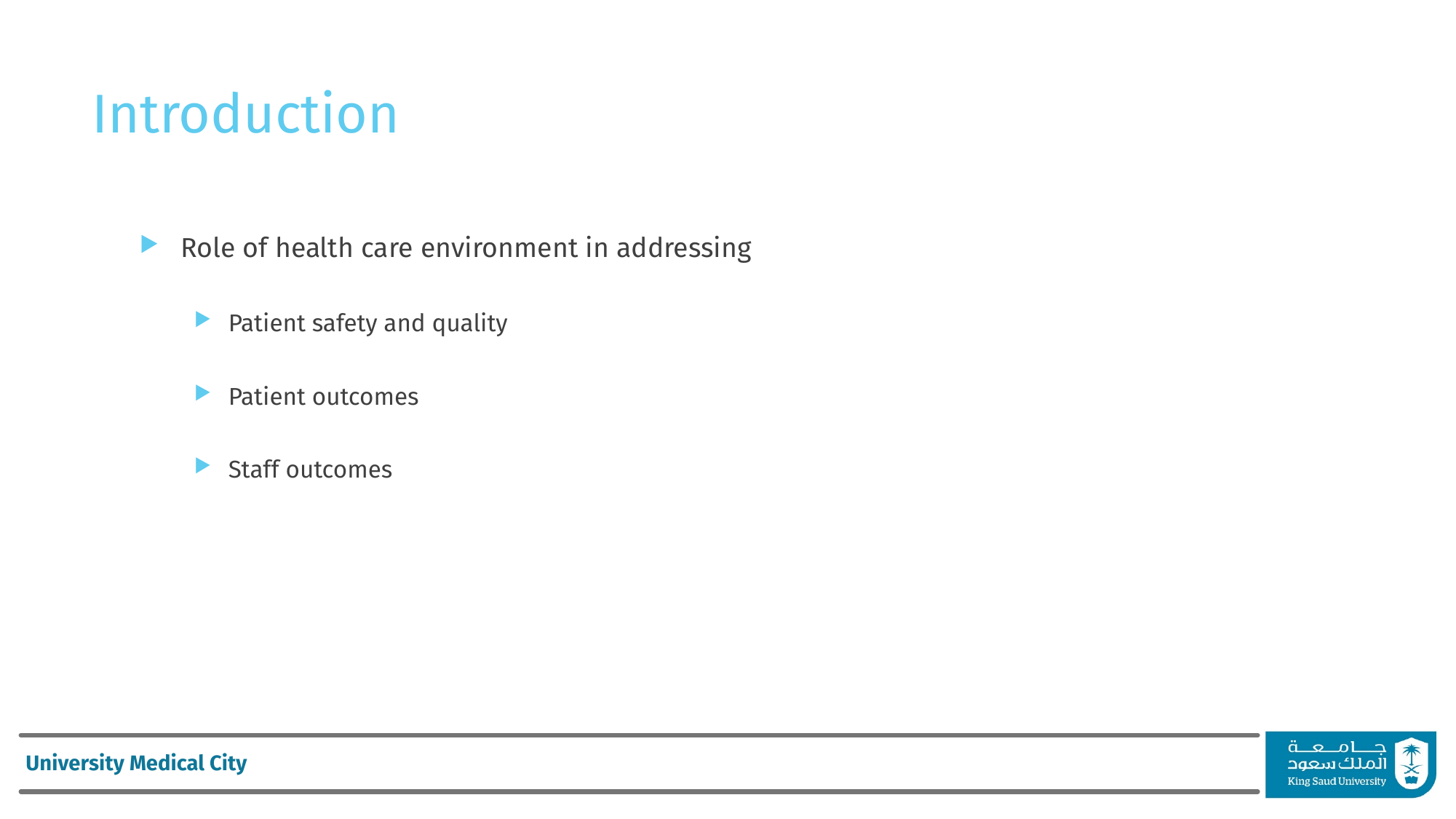

# Introduction
Role of health care environment in addressing
Patient safety and quality
Patient outcomes
Staff outcomes